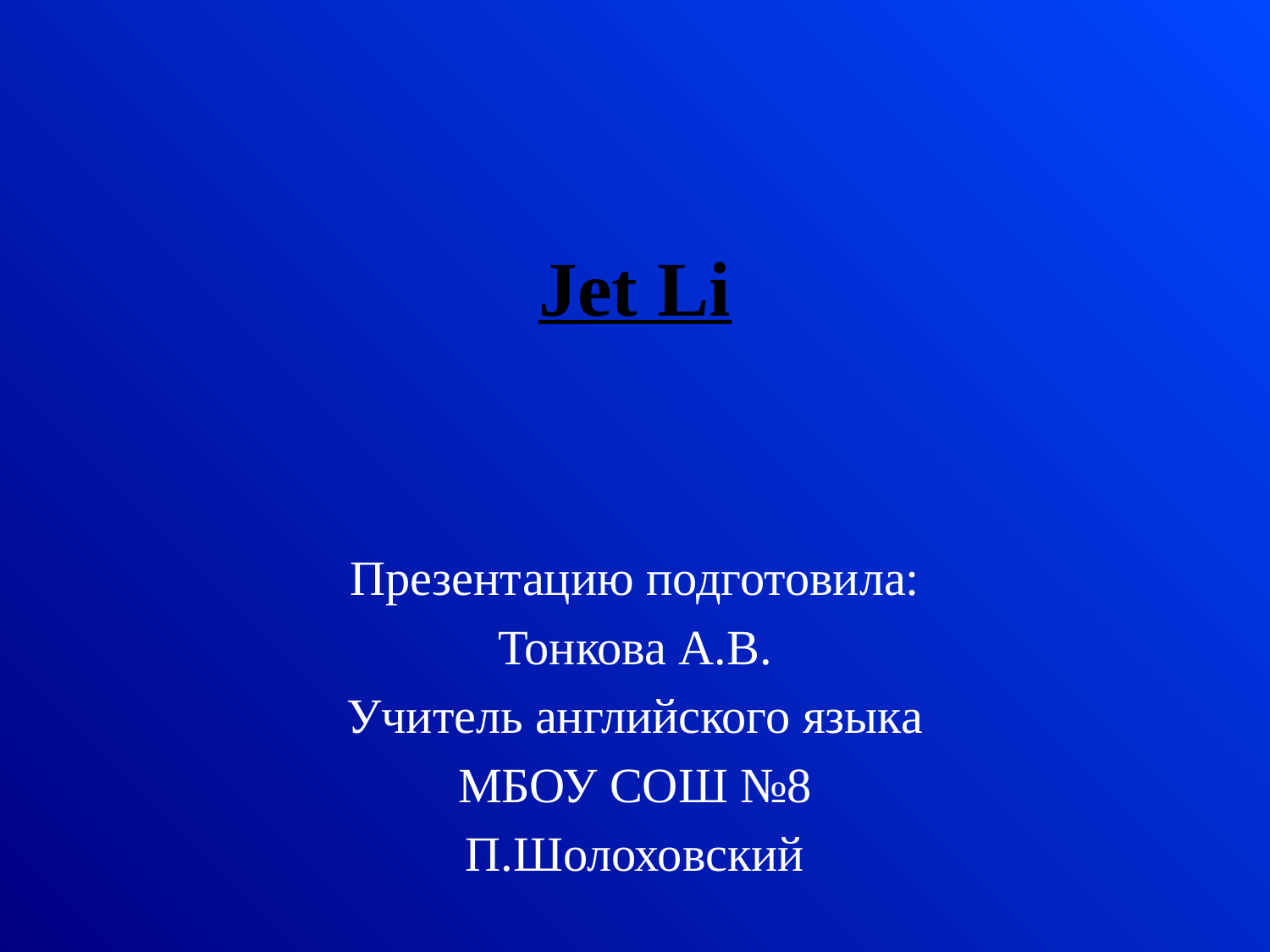

# Jet Li
Презентацию подготовила:
Тонкова А.В.
Учитель английского языка
МБОУ СОШ №8
П.Шолоховский